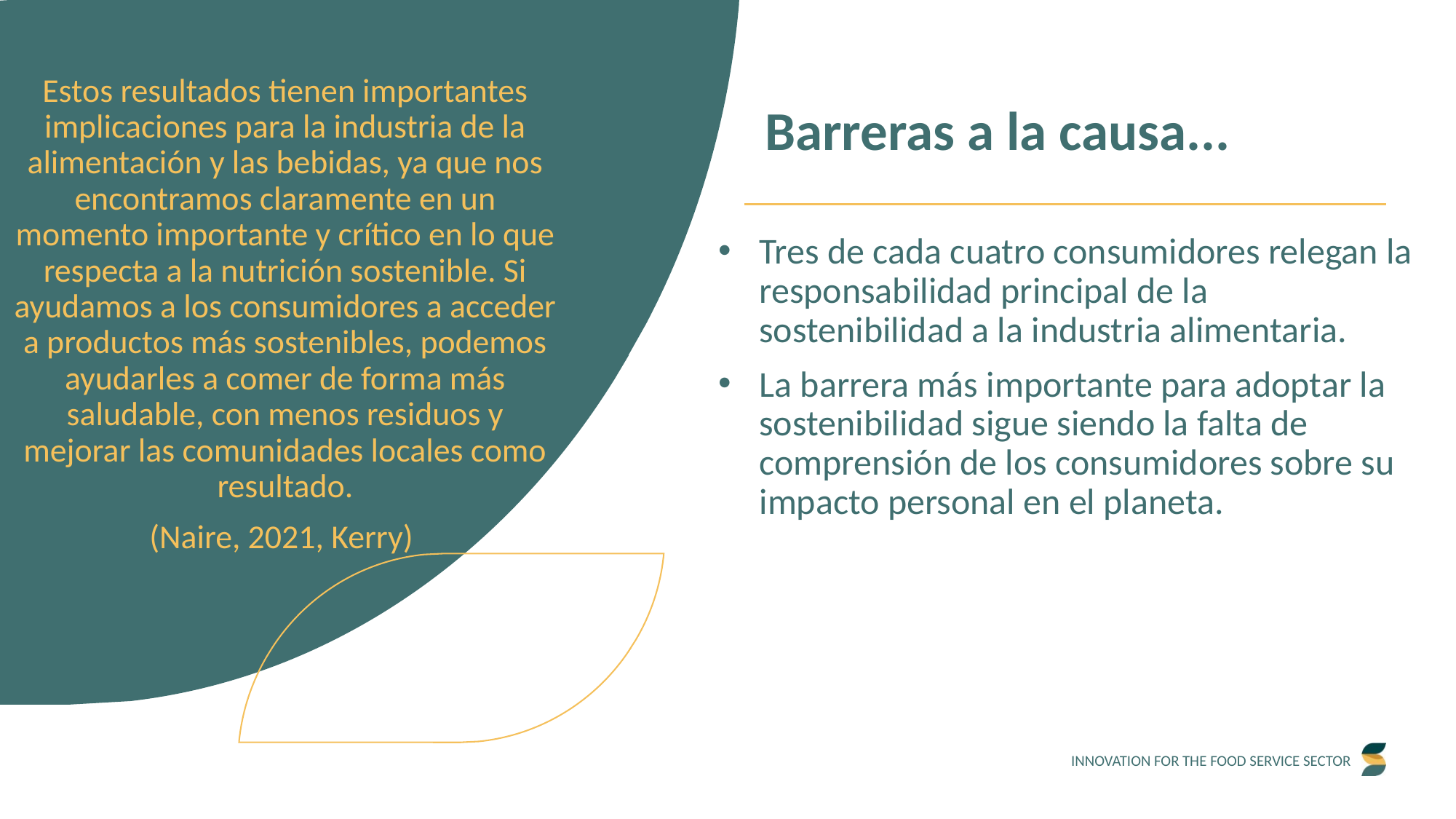

Barreras a la causa...
Estos resultados tienen importantes implicaciones para la industria de la alimentación y las bebidas, ya que nos encontramos claramente en un momento importante y crítico en lo que respecta a la nutrición sostenible. Si ayudamos a los consumidores a acceder a productos más sostenibles, podemos ayudarles a comer de forma más saludable, con menos residuos y mejorar las comunidades locales como resultado.
(Naire, 2021, Kerry)
Tres de cada cuatro consumidores relegan la responsabilidad principal de la sostenibilidad a la industria alimentaria.
La barrera más importante para adoptar la sostenibilidad sigue siendo la falta de comprensión de los consumidores sobre su impacto personal en el planeta.